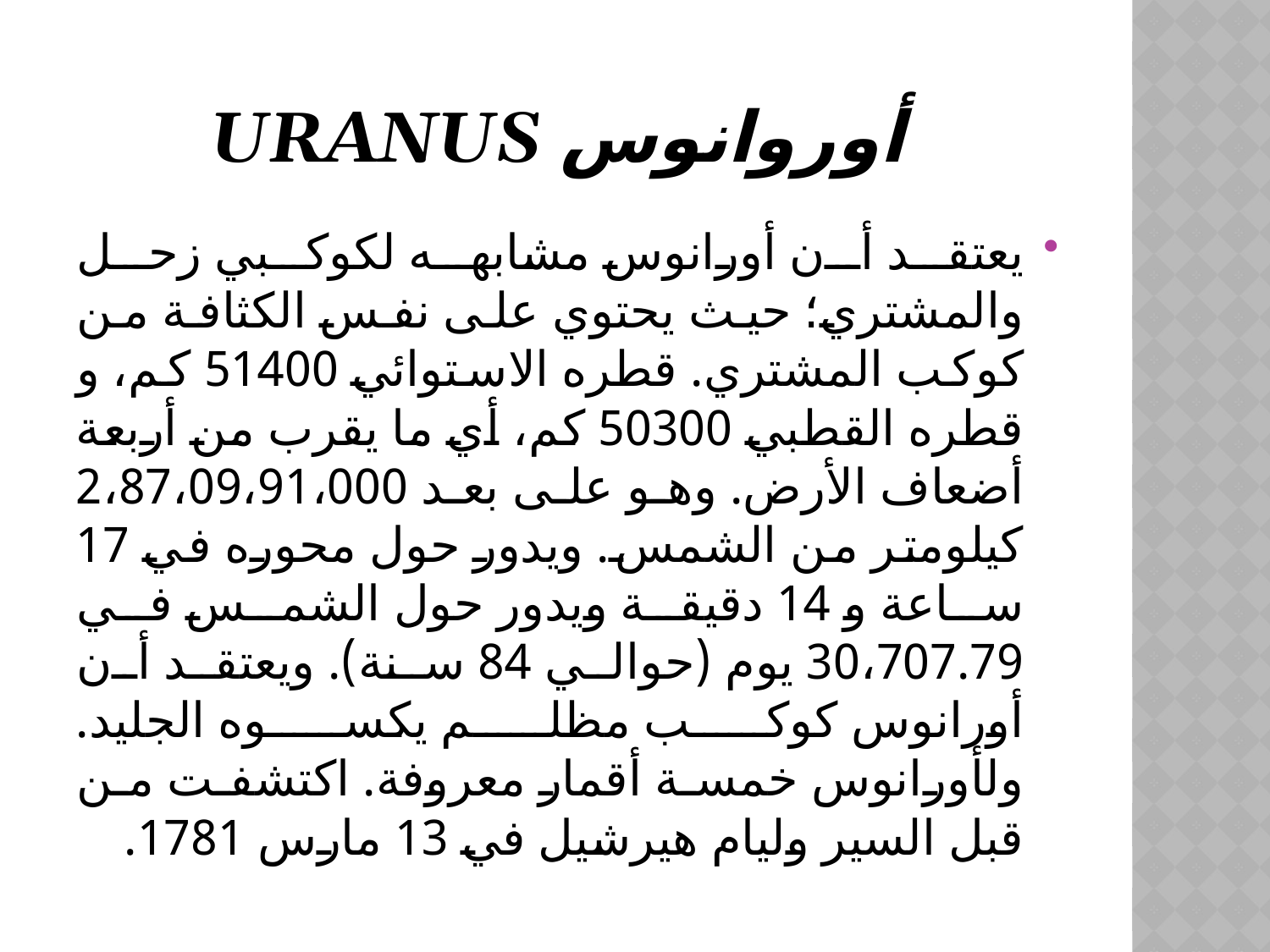

# Uranus أوروانوس

يعتقد أن أورانوس مشابهه لكوكبي زحل والمشتري؛ حيث يحتوي على نفس الكثافة من كوكب المشتري. قطره الاستوائي 51400 كم، و قطره القطبي 50300 كم، أي ما يقرب من أربعة أضعاف الأرض. وهو على بعد 2،87،09،91،000 كيلومتر من الشمس. ويدور حول محوره في 17 ساعة و 14 دقيقة ويدور حول الشمس في 30،707.79 يوم (حوالي 84 سنة). ويعتقد أن أورانوس كوكب مظلم يكسوه الجليد. ولأورانوس خمسة أقمار معروفة. اكتشفت من قبل السير وليام هيرشيل في 13 مارس 1781.